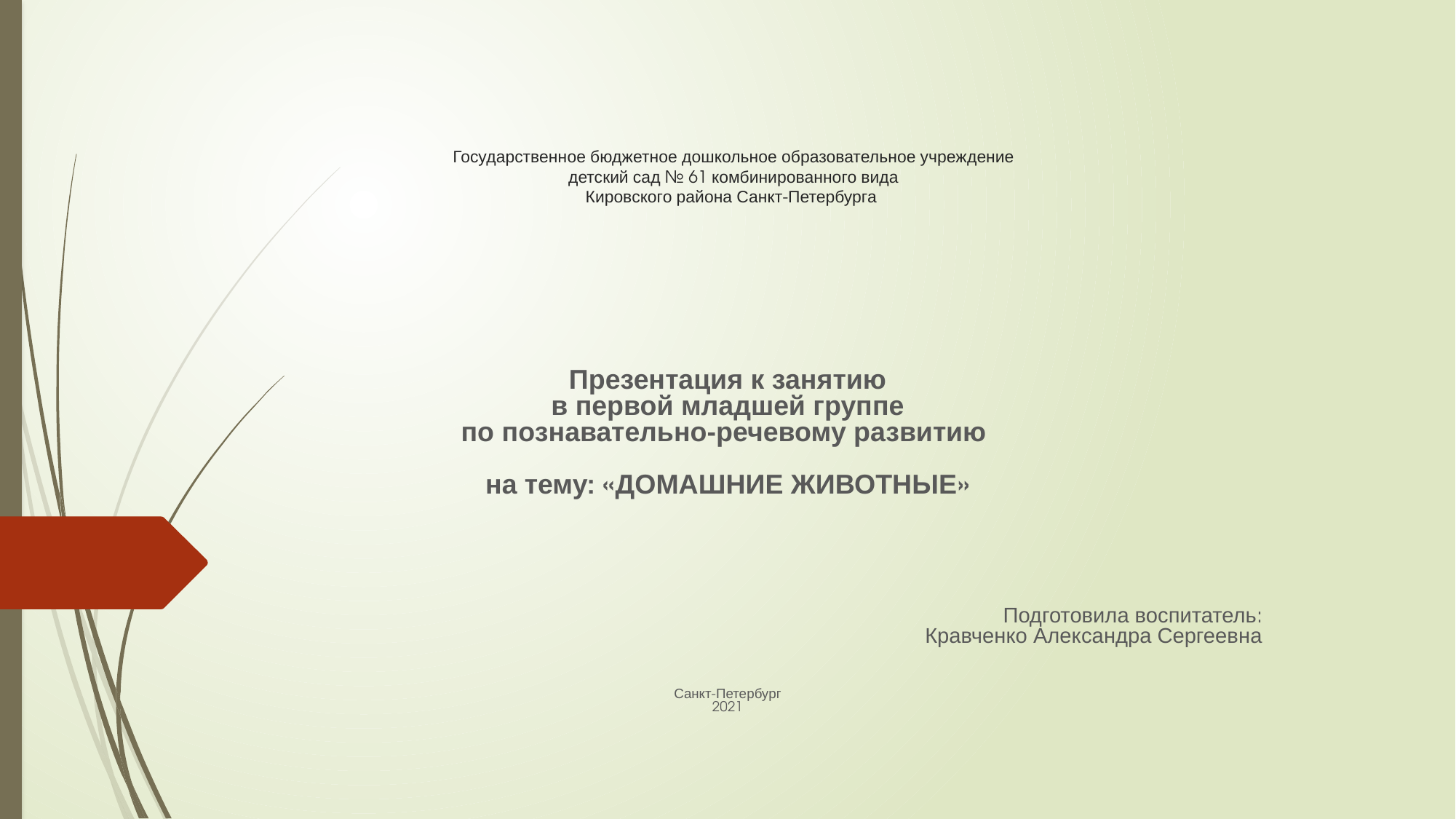

# Государственное бюджетное дошкольное образовательное учреждение детский сад № 61 комбинированного вида Кировского района Санкт-Петербурга

Презентация к занятию
 в первой младшей группе
по познавательно-речевому развитию

на тему: «ДОМАШНИЕ ЖИВОТНЫЕ»

Подготовила воспитатель:
Кравченко Александра Сергеевна

Санкт-Петербург
2021